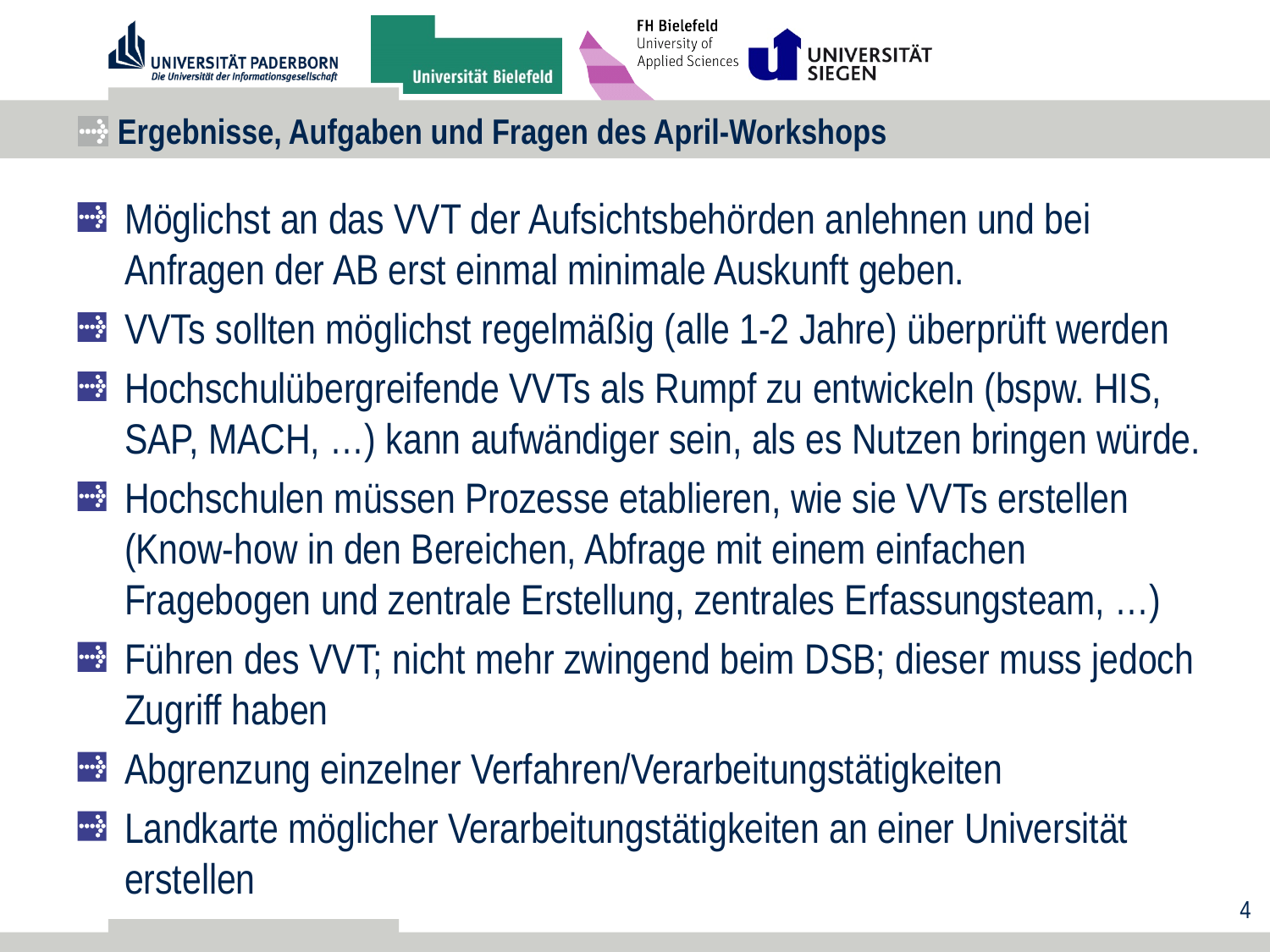

# Ergebnisse, Aufgaben und Fragen des April-Workshops
Möglichst an das VVT der Aufsichtsbehörden anlehnen und bei Anfragen der AB erst einmal minimale Auskunft geben.
VVTs sollten möglichst regelmäßig (alle 1-2 Jahre) überprüft werden
Hochschulübergreifende VVTs als Rumpf zu entwickeln (bspw. HIS, SAP, MACH, …) kann aufwändiger sein, als es Nutzen bringen würde.
Hochschulen müssen Prozesse etablieren, wie sie VVTs erstellen (Know-how in den Bereichen, Abfrage mit einem einfachen Fragebogen und zentrale Erstellung, zentrales Erfassungsteam, …)
Führen des VVT; nicht mehr zwingend beim DSB; dieser muss jedoch Zugriff haben
Abgrenzung einzelner Verfahren/Verarbeitungstätigkeiten
Landkarte möglicher Verarbeitungstätigkeiten an einer Universität erstellen
4